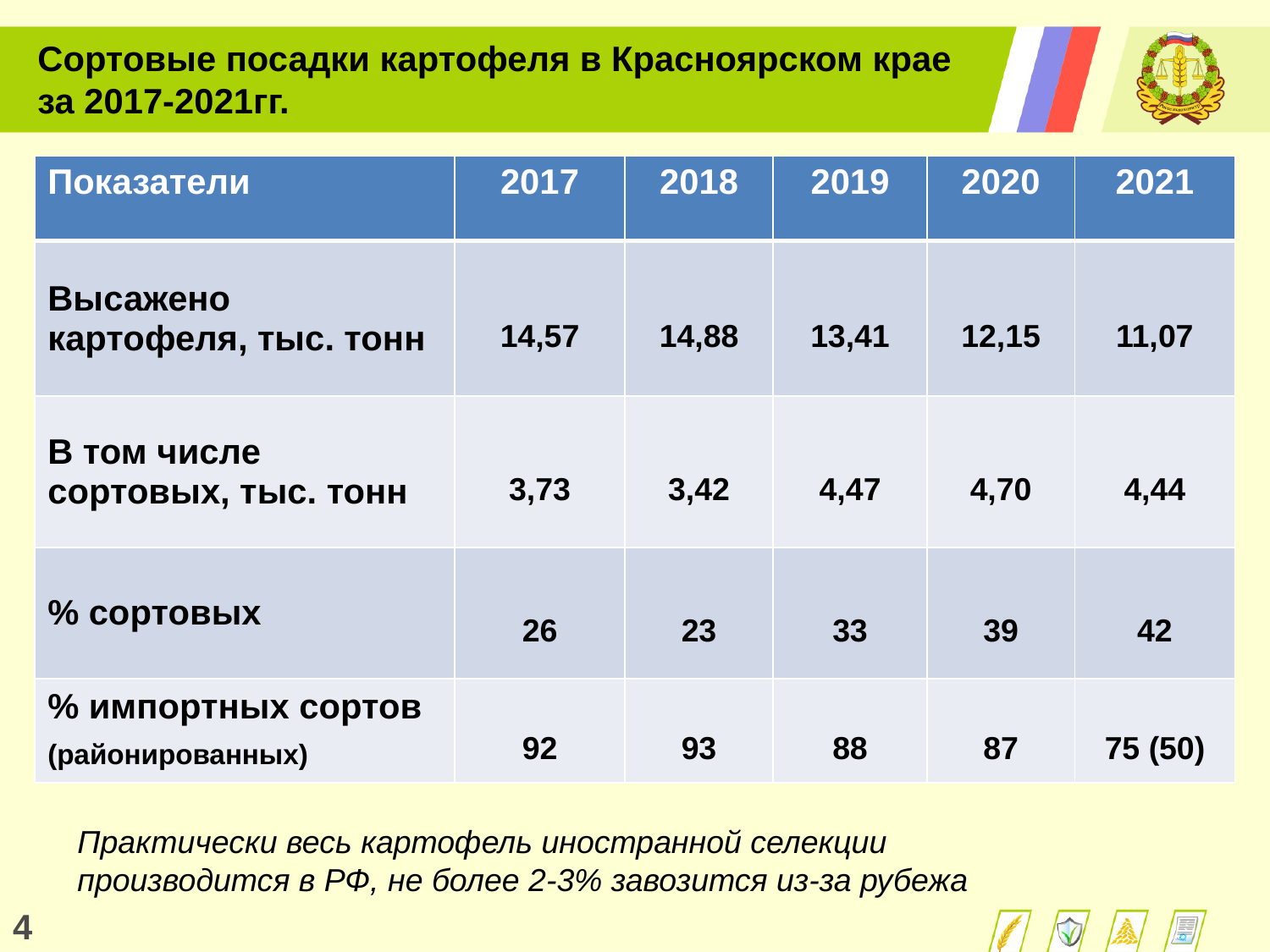

Сортовые посадки картофеля в Красноярском крае
за 2017-2021гг.

| Показатели | 2017 | 2018 | 2019 | 2020 | 2021 |
| --- | --- | --- | --- | --- | --- |
| Высажено картофеля, тыс. тонн | 14,57 | 14,88 | 13,41 | 12,15 | 11,07 |
| В том числе сортовых, тыс. тонн | 3,73 | 3,42 | 4,47 | 4,70 | 4,44 |
| % сортовых | 26 | 23 | 33 | 39 | 42 |
| % импортных сортов (районированных) | 92 | 93 | 88 | 87 | 75 (50) |
Практически весь картофель иностранной селекции производится в РФ, не более 2-3% завозится из-за рубежа
4